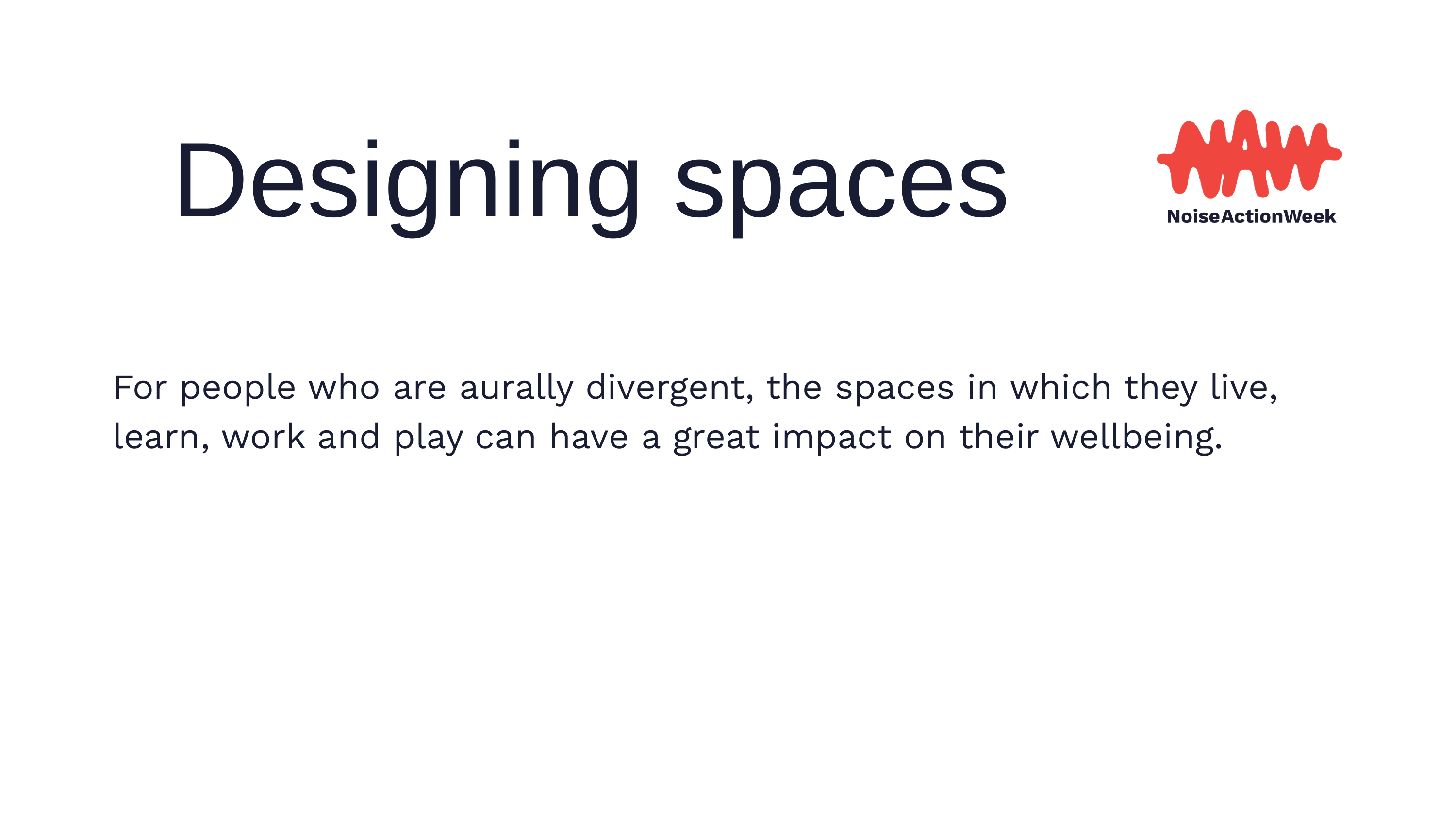

Designing spaces
For people who are aurally divergent, the spaces in which they live, learn, work and play can have a great impact on their wellbeing.